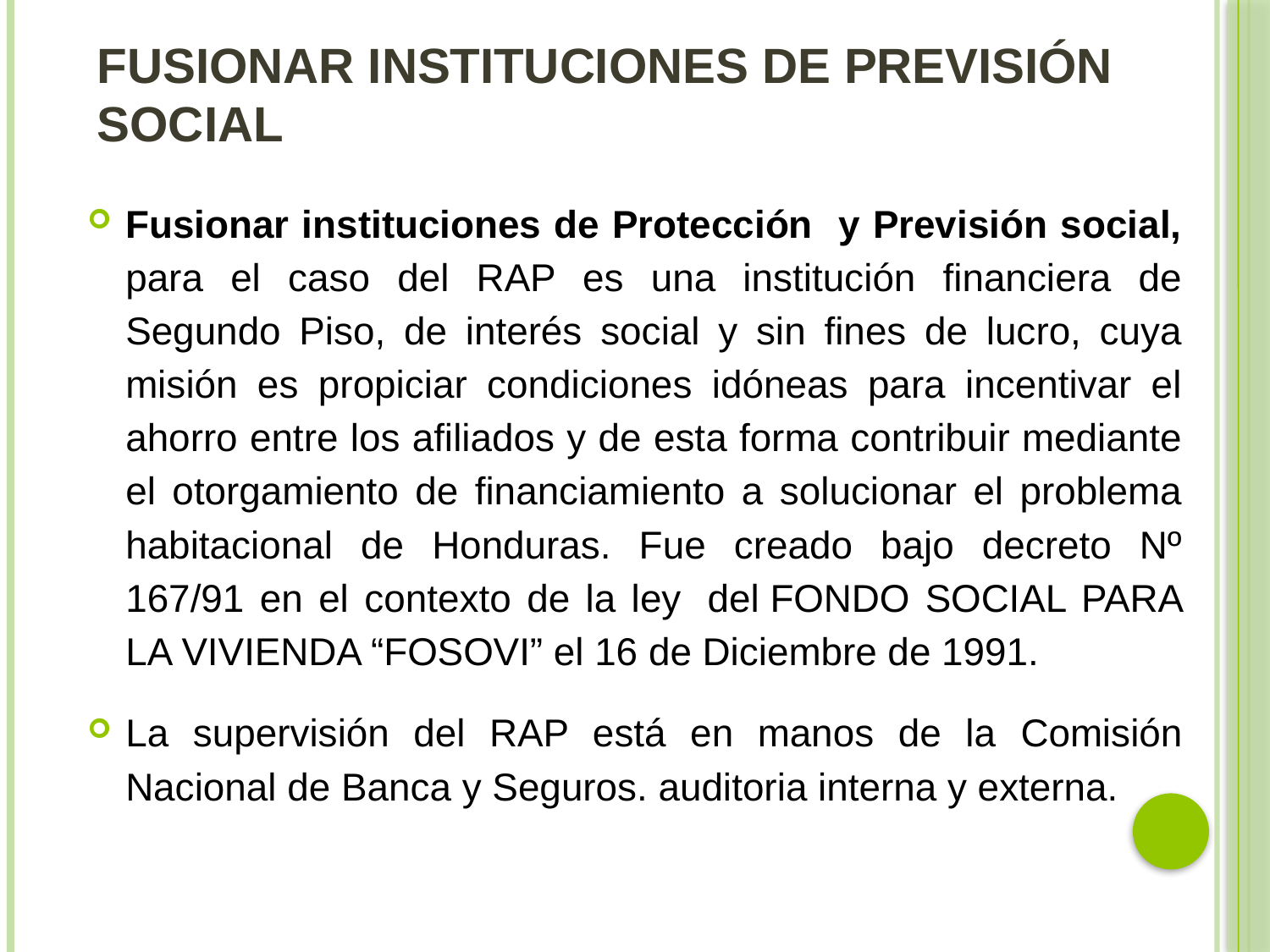

# Fusionar instituciones de previsión social
Fusionar instituciones de Protección  y Previsión social, para el caso del RAP es una institución financiera de Segundo Piso, de interés social y sin fines de lucro, cuya misión es propiciar condiciones idóneas para incentivar el ahorro entre los afiliados y de esta forma contribuir mediante el otorgamiento de financiamiento a solucionar el problema habitacional de Honduras. Fue creado bajo decreto Nº 167/91 en el contexto de la ley  del FONDO SOCIAL PARA LA VIVIENDA “FOSOVI” el 16 de Diciembre de 1991.
La supervisión del RAP está en manos de la Comisión Nacional de Banca y Seguros. auditoria interna y externa.